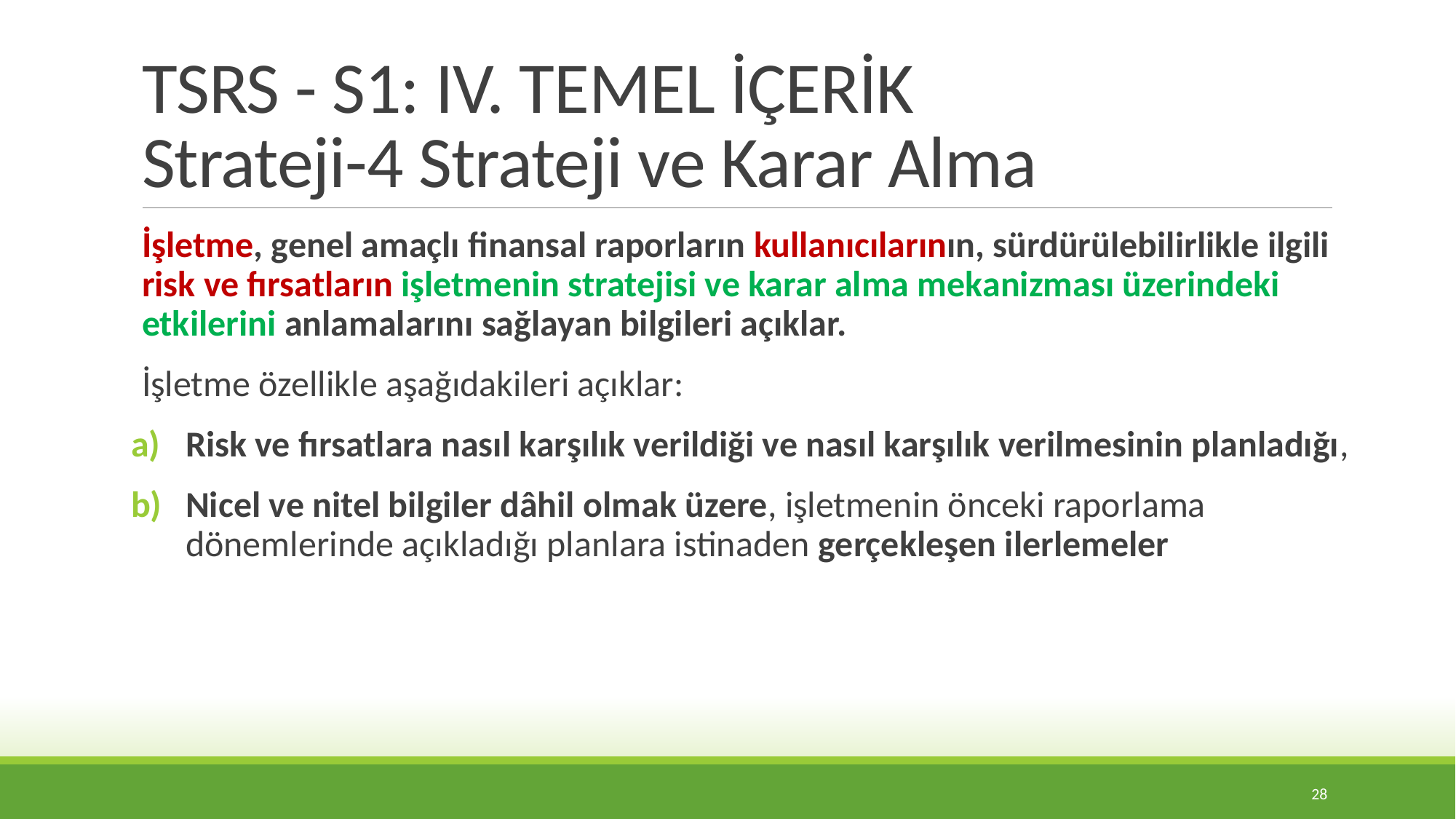

# TSRS - S1: IV. TEMEL İÇERİK Strateji-4 Strateji ve Karar Alma
İşletme, genel amaçlı finansal raporların kullanıcılarının, sürdürülebilirlikle ilgili risk ve fırsatların işletmenin stratejisi ve karar alma mekanizması üzerindeki etkilerini anlamalarını sağlayan bilgileri açıklar.
İşletme özellikle aşağıdakileri açıklar:
Risk ve fırsatlara nasıl karşılık verildiği ve nasıl karşılık verilmesinin planladığı,
Nicel ve nitel bilgiler dâhil olmak üzere, işletmenin önceki raporlama dönemlerinde açıkladığı planlara istinaden gerçekleşen ilerlemeler
28